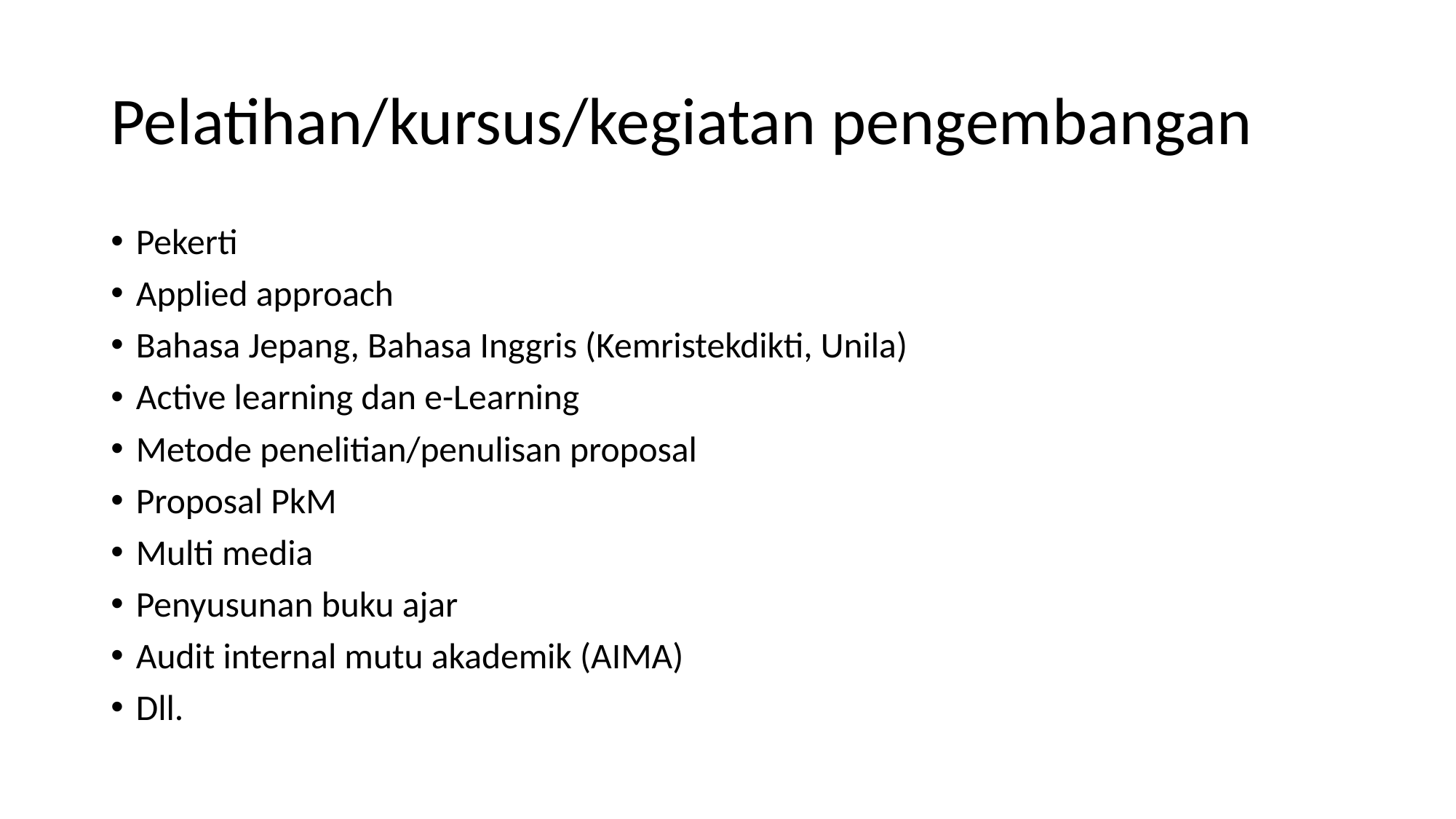

# Pelatihan/kursus/kegiatan pengembangan
Pekerti
Applied approach
Bahasa Jepang, Bahasa Inggris (Kemristekdikti, Unila)
Active learning dan e-Learning
Metode penelitian/penulisan proposal
Proposal PkM
Multi media
Penyusunan buku ajar
Audit internal mutu akademik (AIMA)
Dll.